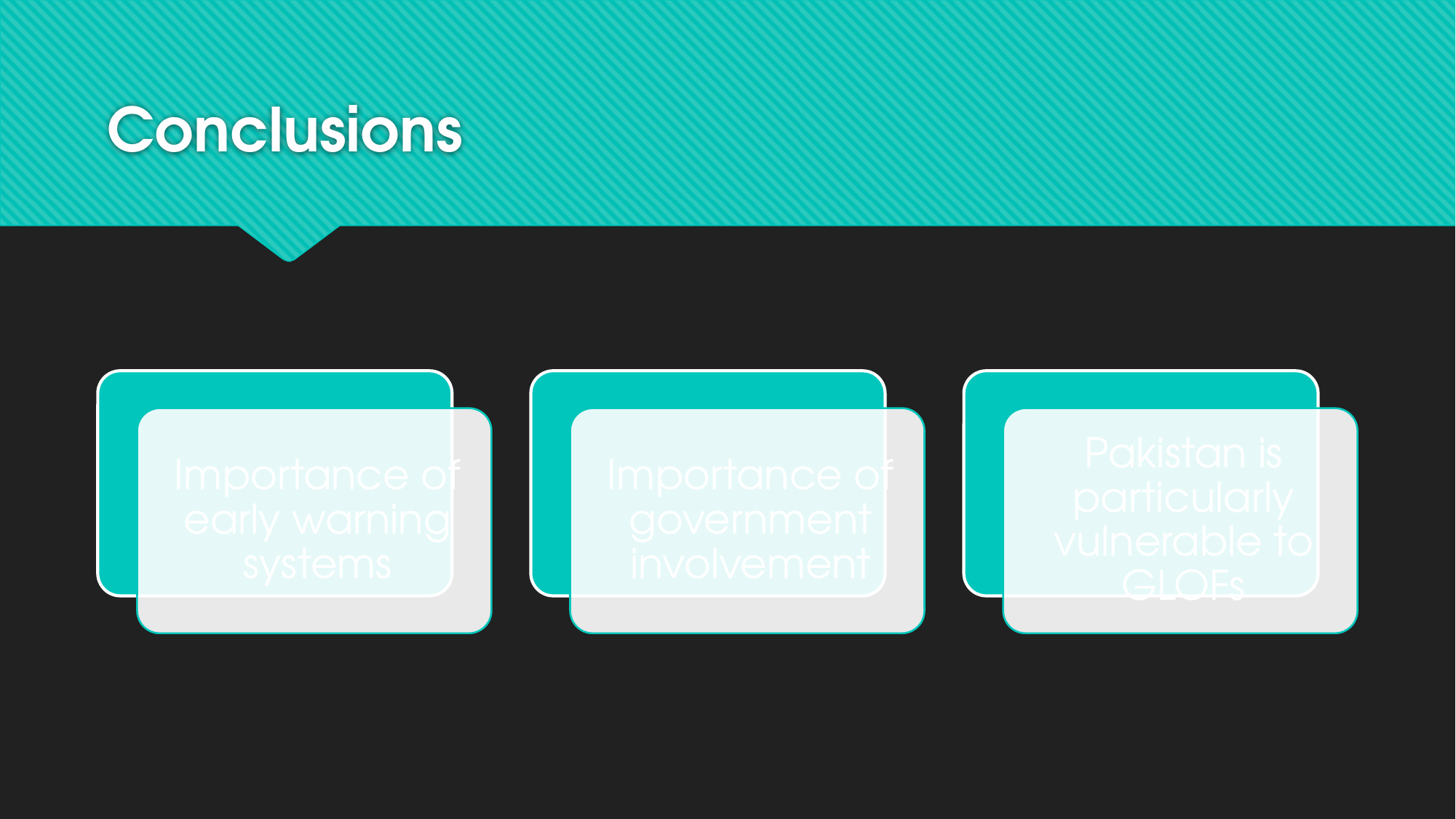

# Conclusions
Importance of early warning systems
Importance of government involvement
Pakistan is particularly vulnerable to GLOFs